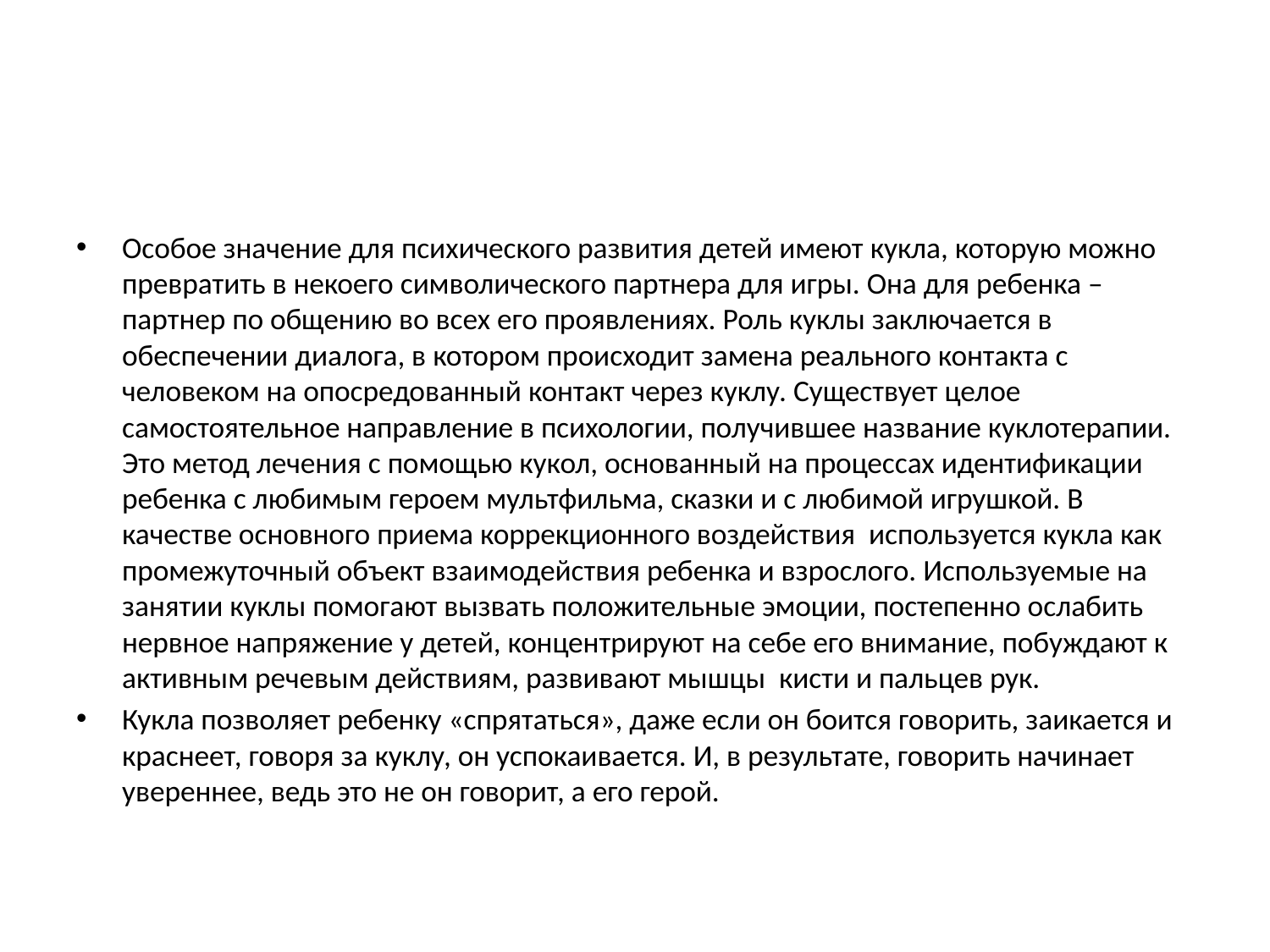

#
Особое значение для психического развития детей имеют кукла, которую можно превратить в некоего символического партнера для игры. Она для ребенка – партнер по общению во всех его проявлениях. Роль куклы заключается в обеспечении диалога, в котором происходит замена реального контакта с человеком на опосредованный контакт через куклу. Существует целое самостоятельное направление в психологии, получившее название куклотерапии. Это метод лечения с помощью кукол, основанный на процессах идентификации ребенка с любимым героем мультфильма, сказки и с любимой игрушкой. В качестве основного приема коррекционного воздействия  используется кукла как промежуточный объект взаимодействия ребенка и взрослого. Используемые на занятии куклы помогают вызвать положительные эмоции, постепенно ослабить нервное напряжение у детей, концентрируют на себе его внимание, побуждают к активным речевым действиям, развивают мышцы  кисти и пальцев рук.
Кукла позволяет ребенку «спрятаться», даже если он боится говорить, заикается и краснеет, говоря за куклу, он успокаивается. И, в результате, говорить начинает увереннее, ведь это не он говорит, а его герой.